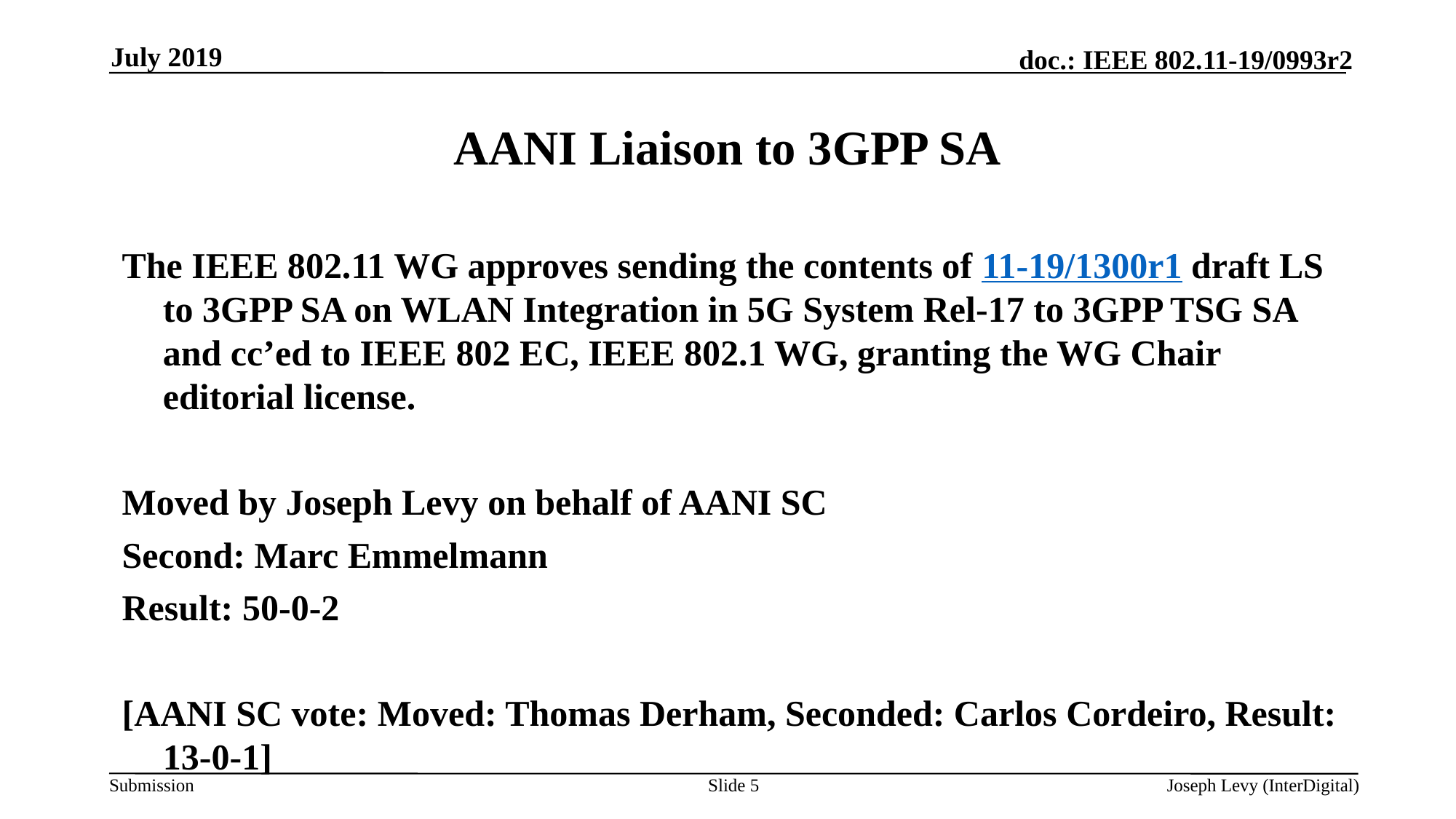

July 2019
# AANI Liaison to 3GPP SA
The IEEE 802.11 WG approves sending the contents of 11-19/1300r1 draft LS to 3GPP SA on WLAN Integration in 5G System Rel-17 to 3GPP TSG SA and cc’ed to IEEE 802 EC, IEEE 802.1 WG, granting the WG Chair editorial license.

Moved by Joseph Levy on behalf of AANI SC
Second: Marc Emmelmann
Result: 50-0-2

[AANI SC vote: Moved: Thomas Derham, Seconded: Carlos Cordeiro, Result: 13-0-1]

Slide 5
Joseph Levy (InterDigital)